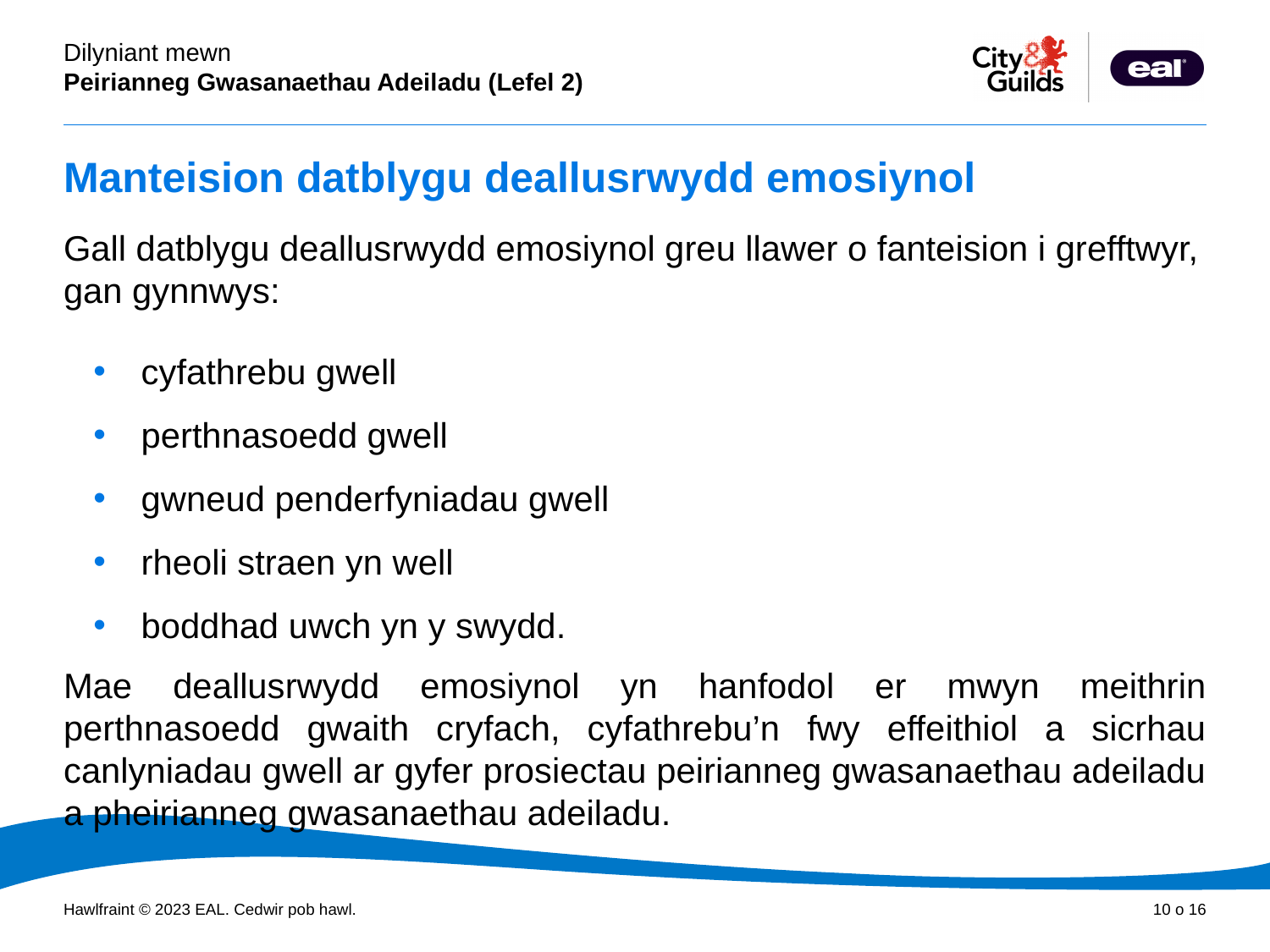

# Manteision datblygu deallusrwydd emosiynol
Gall datblygu deallusrwydd emosiynol greu llawer o fanteision i grefftwyr, gan gynnwys:
cyfathrebu gwell
perthnasoedd gwell
gwneud penderfyniadau gwell
rheoli straen yn well
boddhad uwch yn y swydd.
Mae deallusrwydd emosiynol yn hanfodol er mwyn meithrin perthnasoedd gwaith cryfach, cyfathrebu’n fwy effeithiol a sicrhau canlyniadau gwell ar gyfer prosiectau peirianneg gwasanaethau adeiladu a pheirianneg gwasanaethau adeiladu.